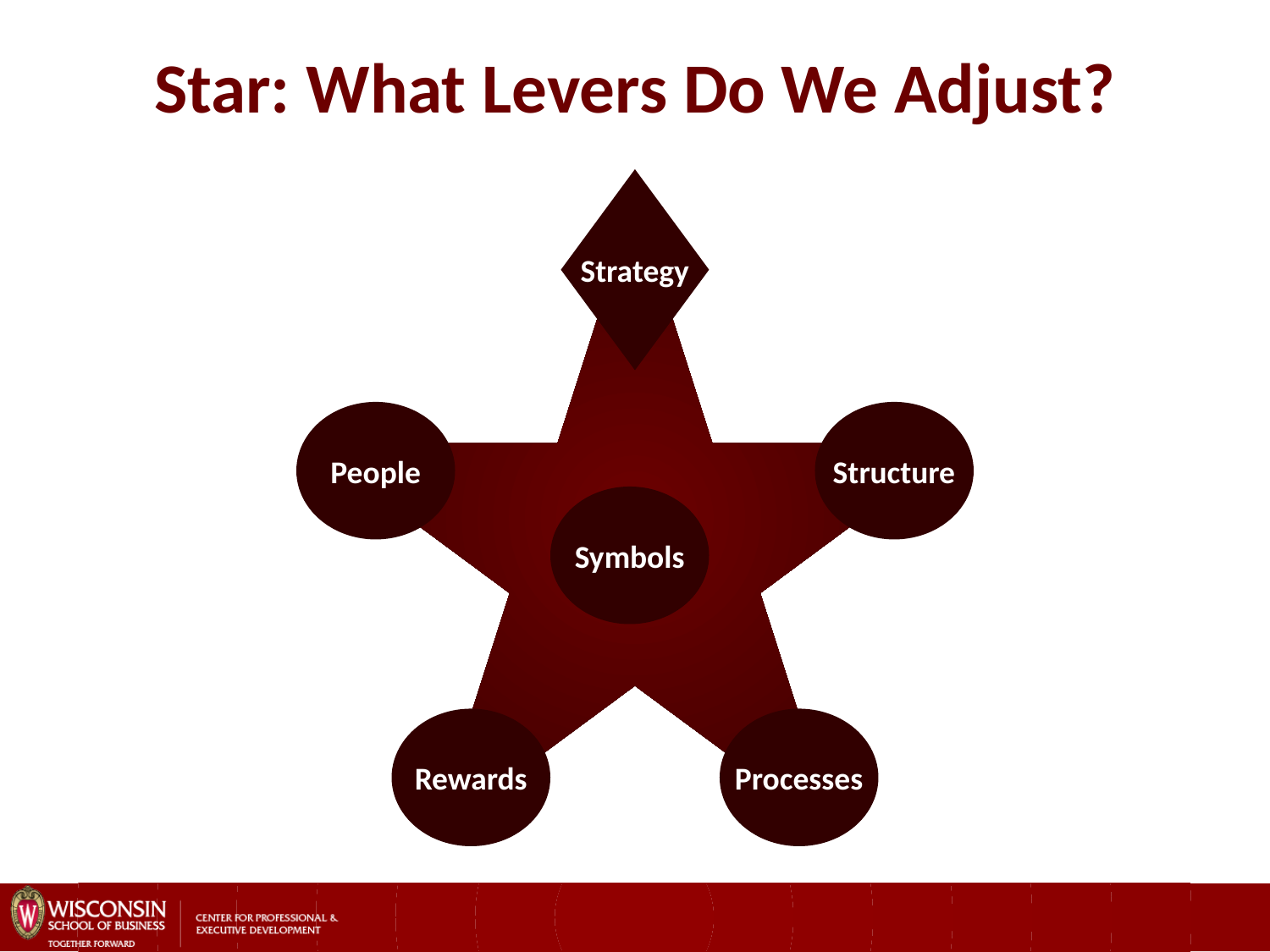

# Star: What Levers Do We Adjust?
Strategy

People
Structure
Symbols
Rewards
Processes